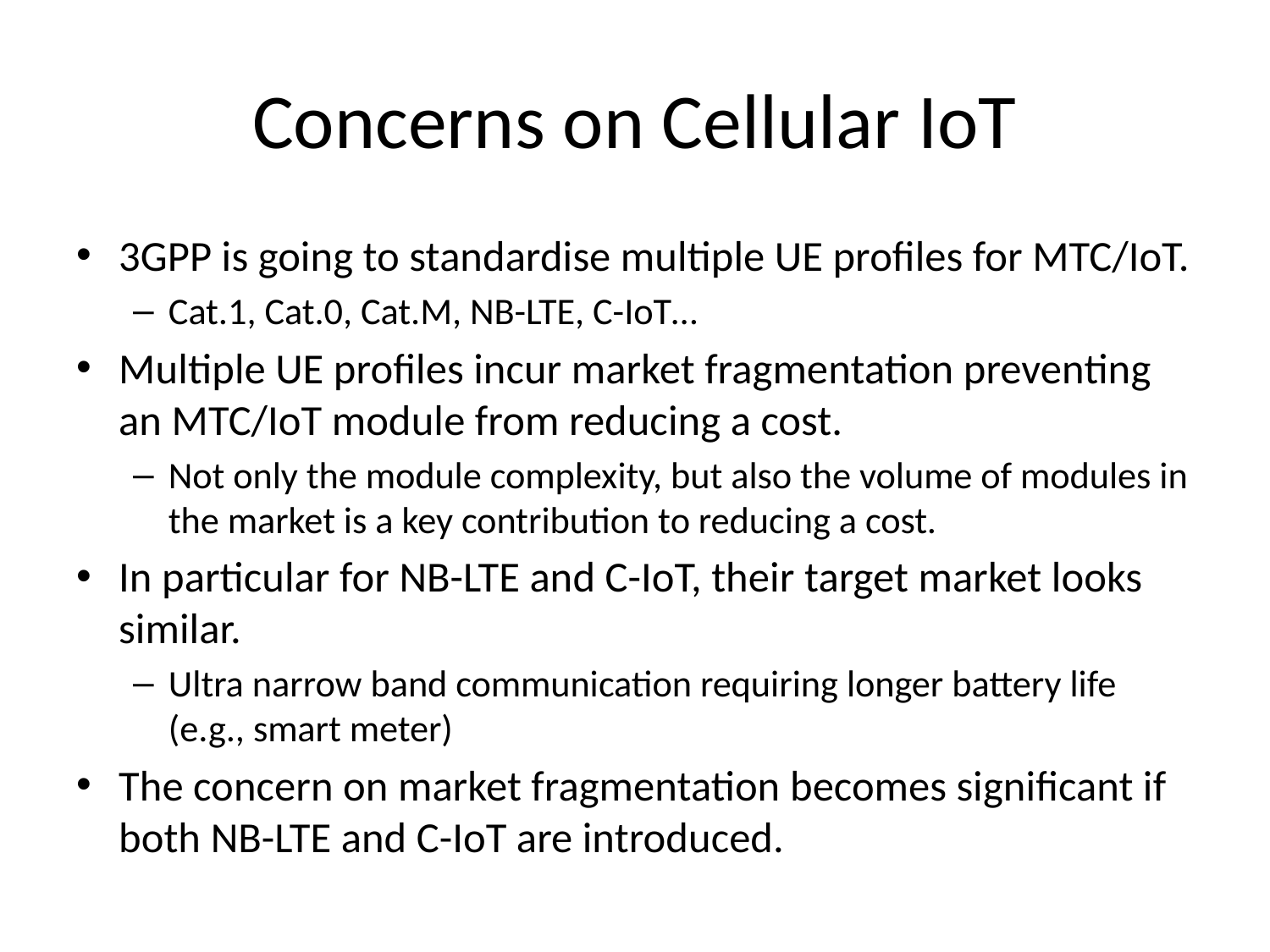

# Concerns on Cellular IoT
3GPP is going to standardise multiple UE profiles for MTC/IoT.
Cat.1, Cat.0, Cat.M, NB-LTE, C-IoT…
Multiple UE profiles incur market fragmentation preventing an MTC/IoT module from reducing a cost.
Not only the module complexity, but also the volume of modules in the market is a key contribution to reducing a cost.
In particular for NB-LTE and C-IoT, their target market looks similar.
Ultra narrow band communication requiring longer battery life (e.g., smart meter)
The concern on market fragmentation becomes significant if both NB-LTE and C-IoT are introduced.